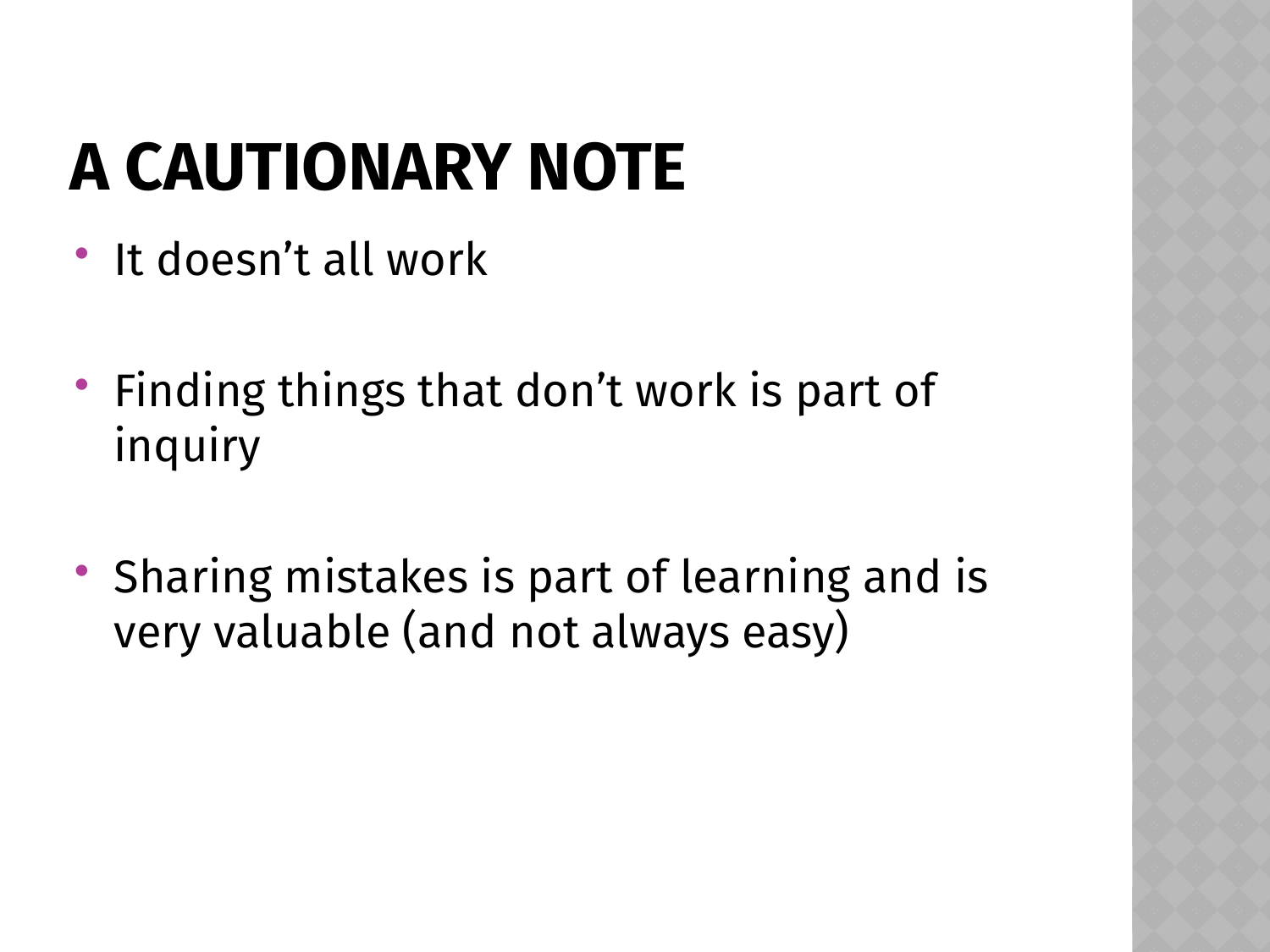

# A cautionary note
It doesn’t all work

Finding things that don’t work is part of inquiry

Sharing mistakes is part of learning and is very valuable (and not always easy)